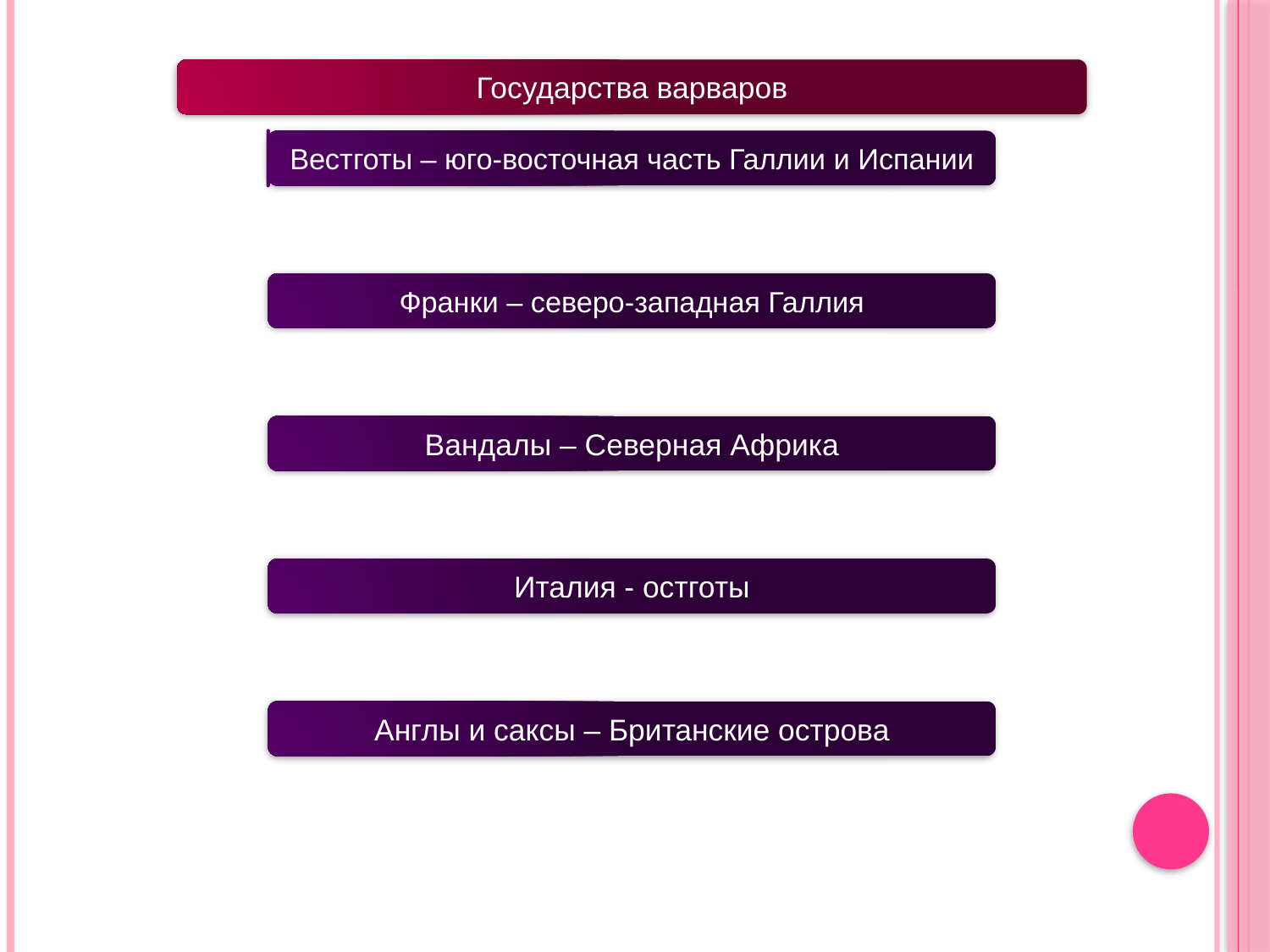

Государства варваров
Италия - остготы
Англы и саксы – Британские острова
Франки – северо-западная Галлия
Вандалы – Северная Африка
Вестготы – юго-восточная часть Галлии и Испании